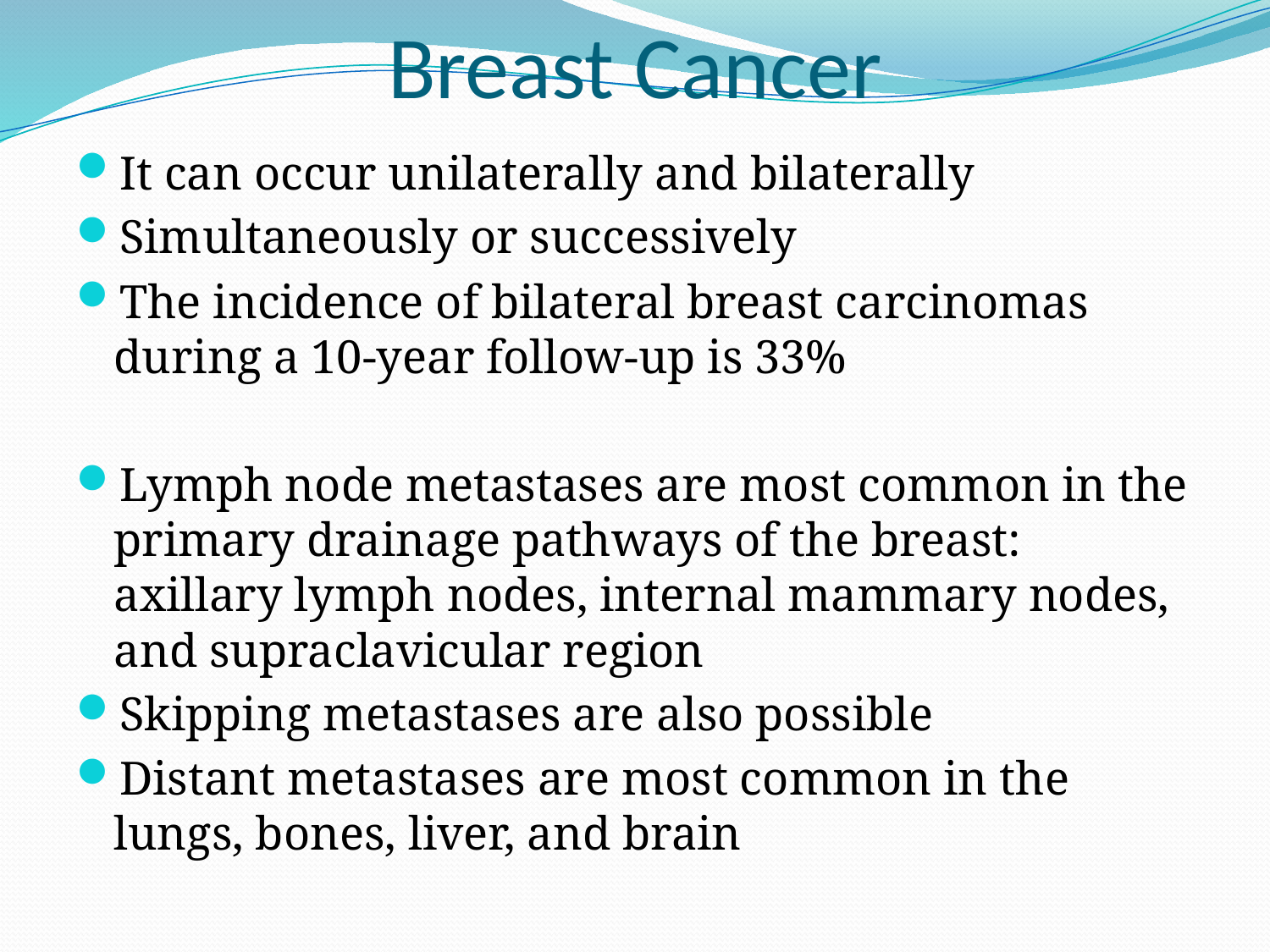

# Breast Cancer
It can occur unilaterally and bilaterally
Simultaneously or successively
The incidence of bilateral breast carcinomas during a 10-year follow-up is 33%

Lymph node metastases are most common in the primary drainage pathways of the breast: axillary lymph nodes, internal mammary nodes, and supraclavicular region
Skipping metastases are also possible
Distant metastases are most common in the lungs, bones, liver, and brain